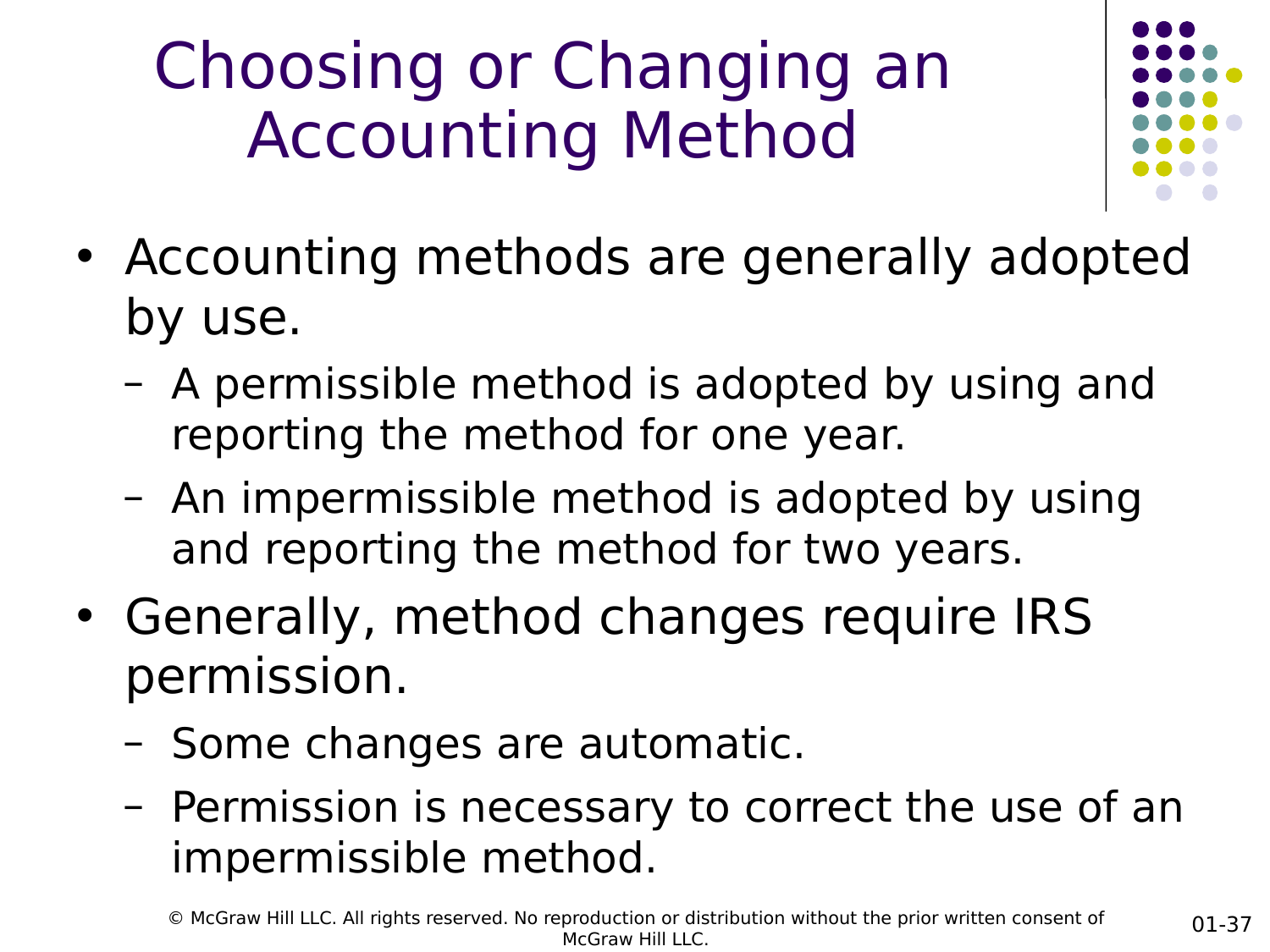

# Choosing or Changing an Accounting Method
Accounting methods are generally adopted by use.
A permissible method is adopted by using and reporting the method for one year.
An impermissible method is adopted by using and reporting the method for two years.
Generally, method changes require IRS permission.
Some changes are automatic.
Permission is necessary to correct the use of an impermissible method.
01-37